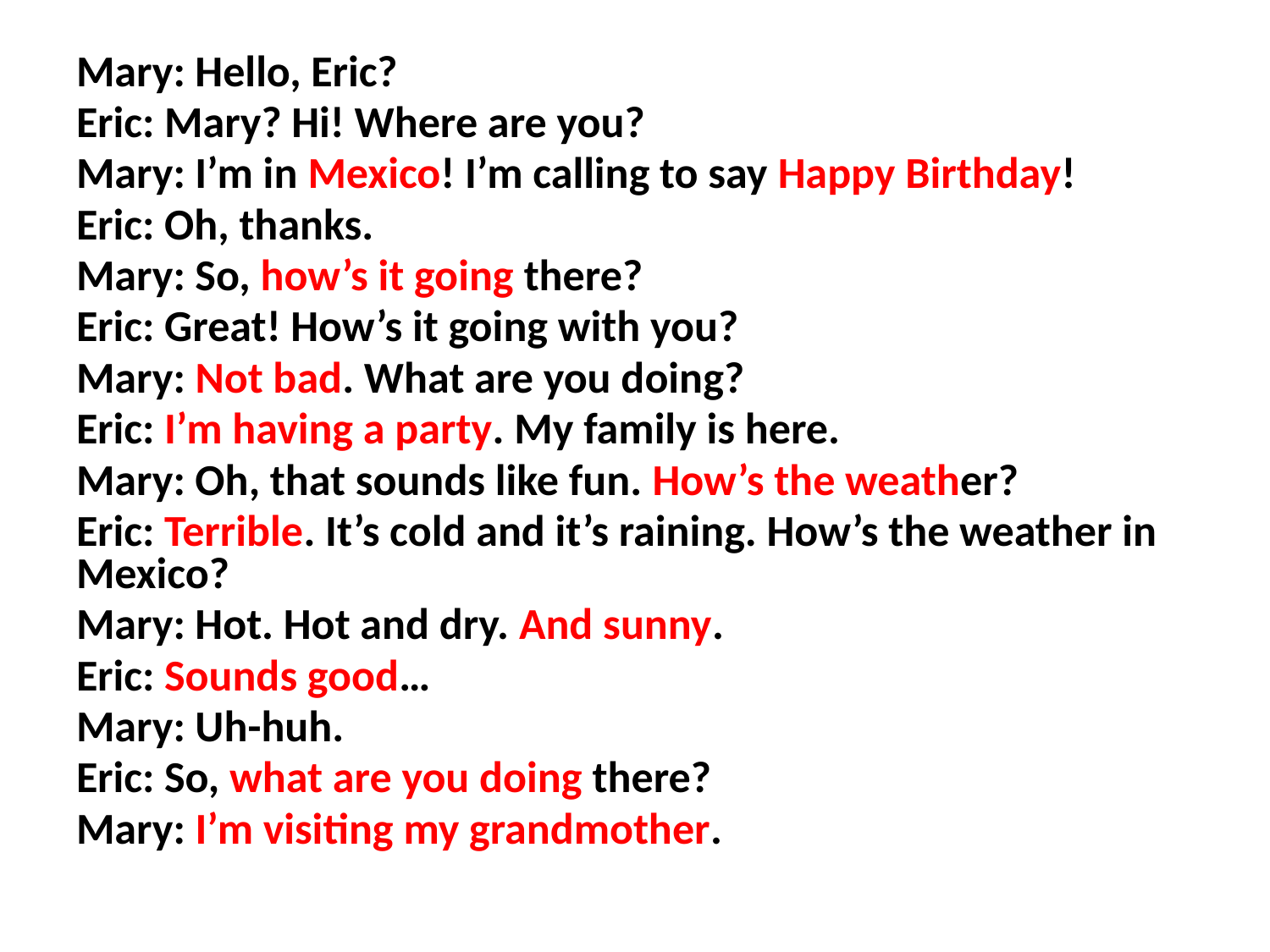

Mary: Hello, Eric?
Eric: Mary? Hi! Where are you?
Mary: I’m in Mexico! I’m calling to say Happy Birthday!
Eric: Oh, thanks.
Mary: So, how’s it going there?
Eric: Great! How’s it going with you?
Mary: Not bad. What are you doing?
Eric: I’m having a party. My family is here.
Mary: Oh, that sounds like fun. How’s the weather?
Eric: Terrible. It’s cold and it’s raining. How’s the weather in Mexico?
Mary: Hot. Hot and dry. And sunny.
Eric: Sounds good…
Mary: Uh-huh.
Eric: So, what are you doing there?
Mary: I’m visiting my grandmother.